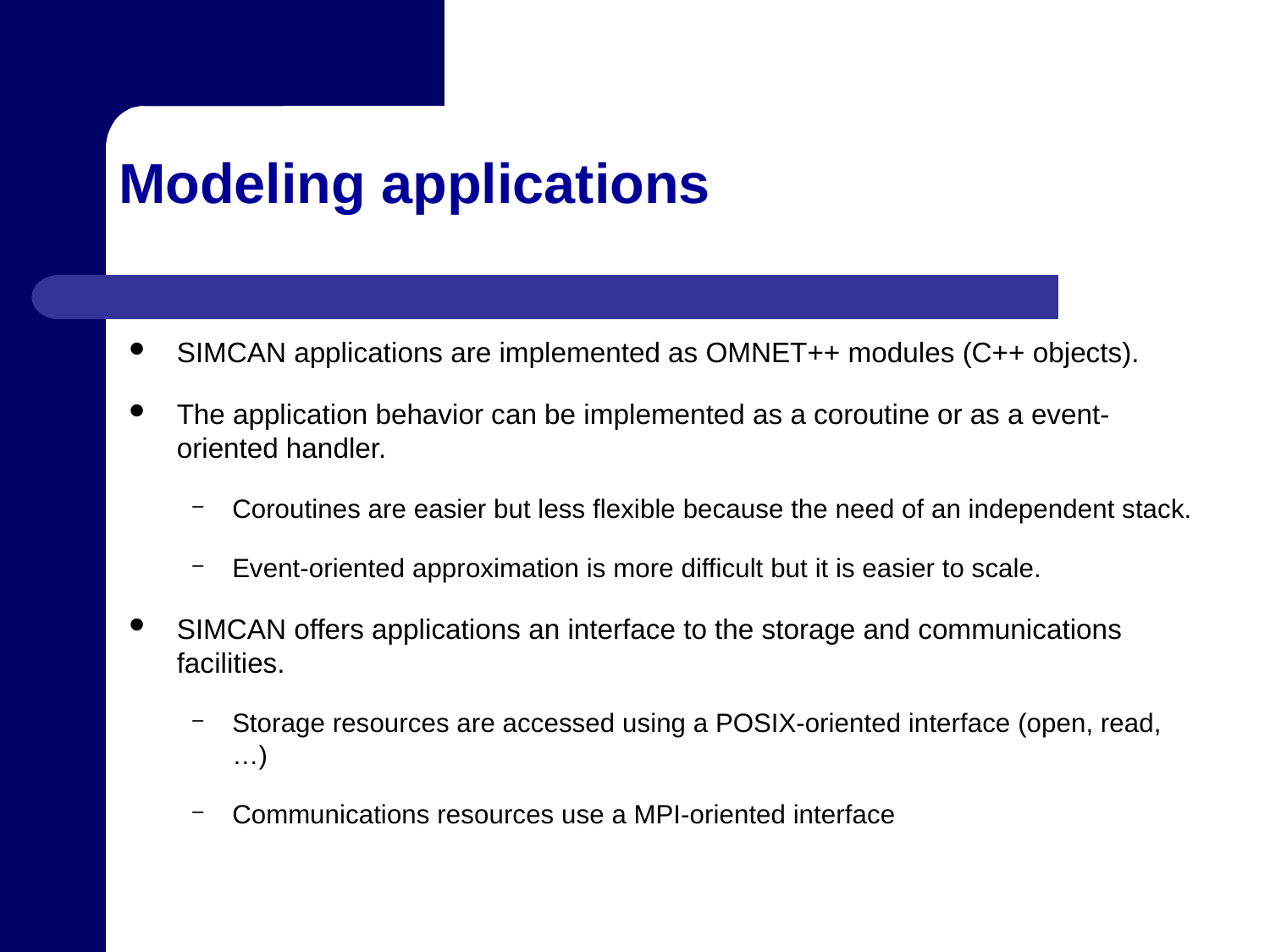

# Modeling applications
SIMCAN applications are implemented as OMNET++ modules (C++ objects).
The application behavior can be implemented as a coroutine or as a event-oriented handler.
Coroutines are easier but less flexible because the need of an independent stack.
Event-oriented approximation is more difficult but it is easier to scale.
SIMCAN offers applications an interface to the storage and communications facilities.
Storage resources are accessed using a POSIX-oriented interface (open, read, …)
Communications resources use a MPI-oriented interface